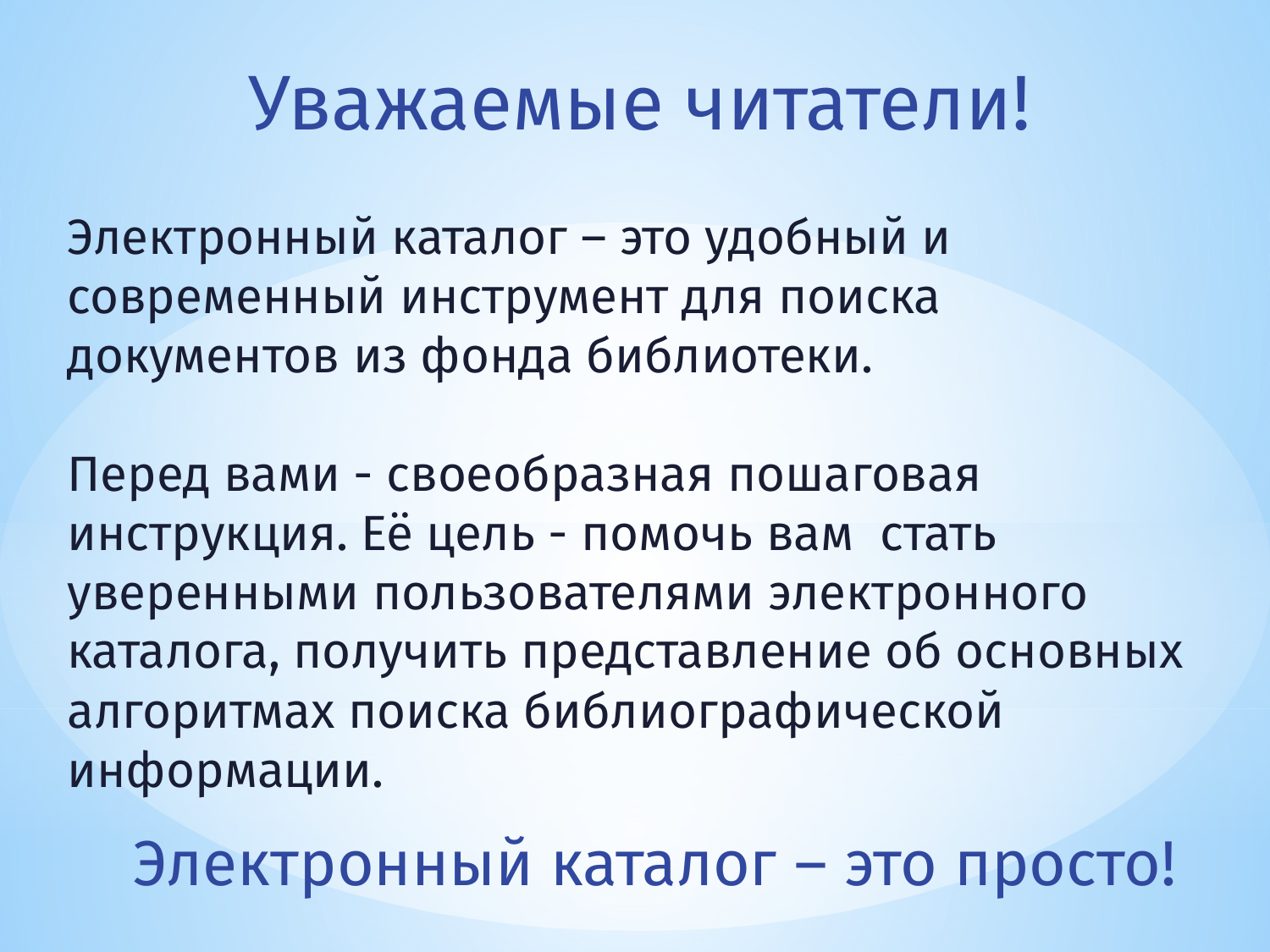

Уважаемые читатели!

Электронный каталог – это удобный и современный инструмент для поиска документов из фонда библиотеки.

Перед вами - своеобразная пошаговая инструкция. Её цель - помочь вам  стать уверенными пользователями электронного каталога, получить представление об основных алгоритмах поиска библиографической информации.
Электронный каталог – это просто!